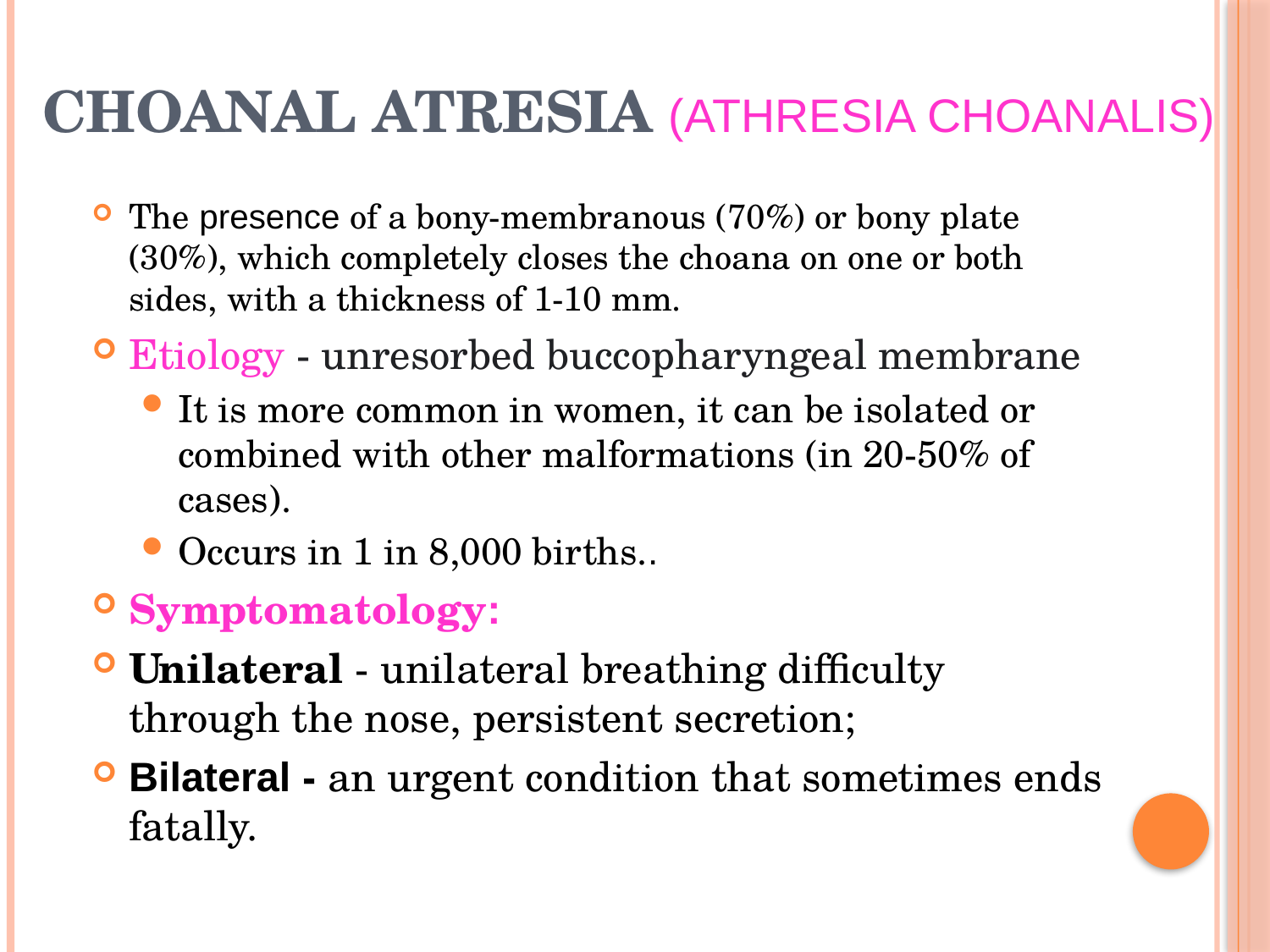

# Choanal atresia (Athresia choanalis)
The presence of a bony-membranous (70%) or bony plate (30%), which completely closes the choana on one or both sides, with a thickness of 1-10 mm.
Etiology - unresorbed buccopharyngeal membrane
It is more common in women, it can be isolated or combined with other malformations (in 20-50% of cases).
Occurs in 1 in 8,000 births..
Symptomatology:
Unilateral - unilateral breathing difficulty through the nose, persistent secretion;
Bilateral - an urgent condition that sometimes ends fatally.